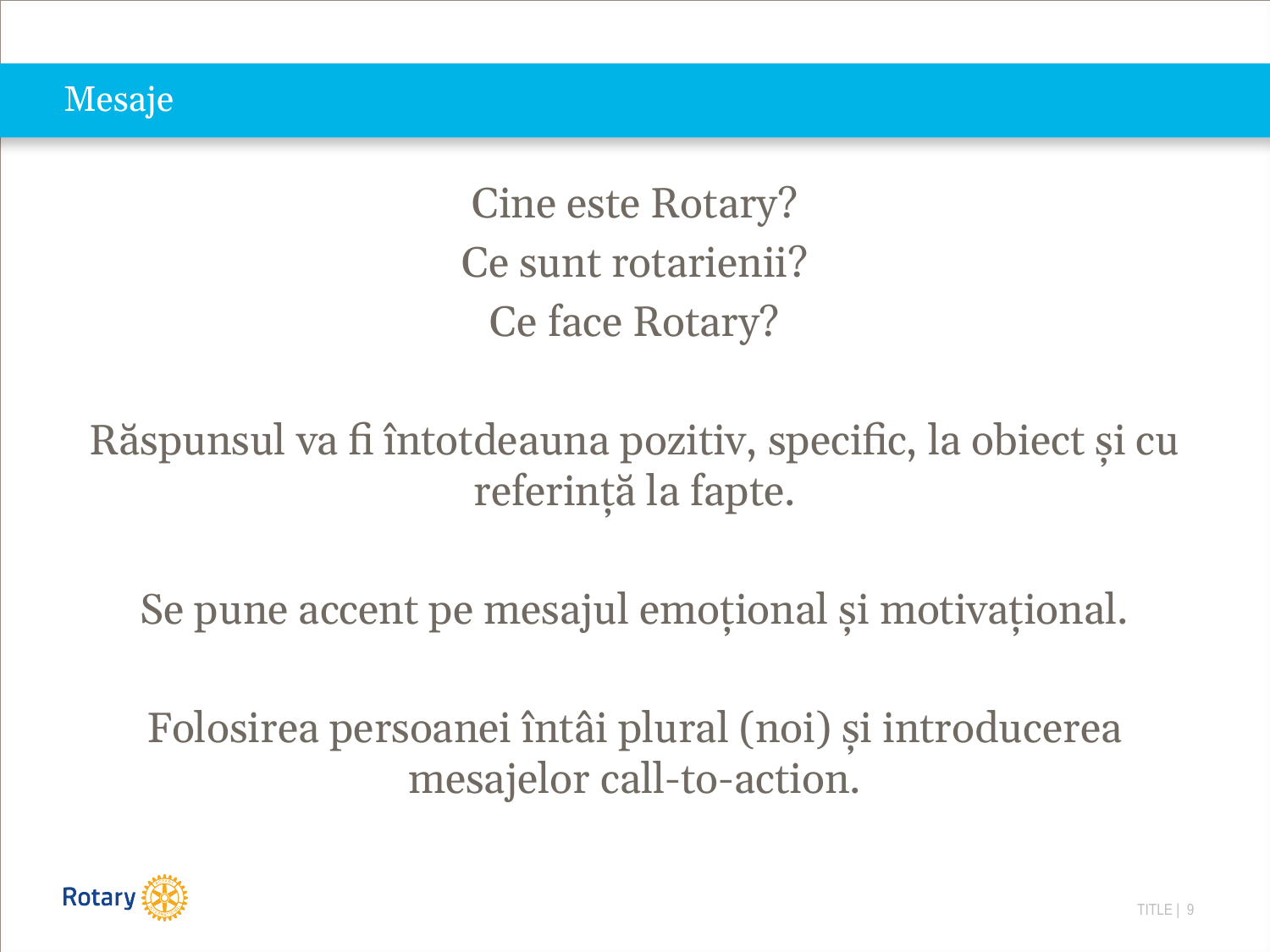

# Mesaje
Cine este Rotary?
Ce sunt rotarienii?
Ce face Rotary?

Răspunsul va fi întotdeauna pozitiv, specific, la obiect și cu referință la fapte.

Se pune accent pe mesajul emoțional și motivațional.

Folosirea persoanei întâi plural (noi) și introducerea mesajelor call-to-action.